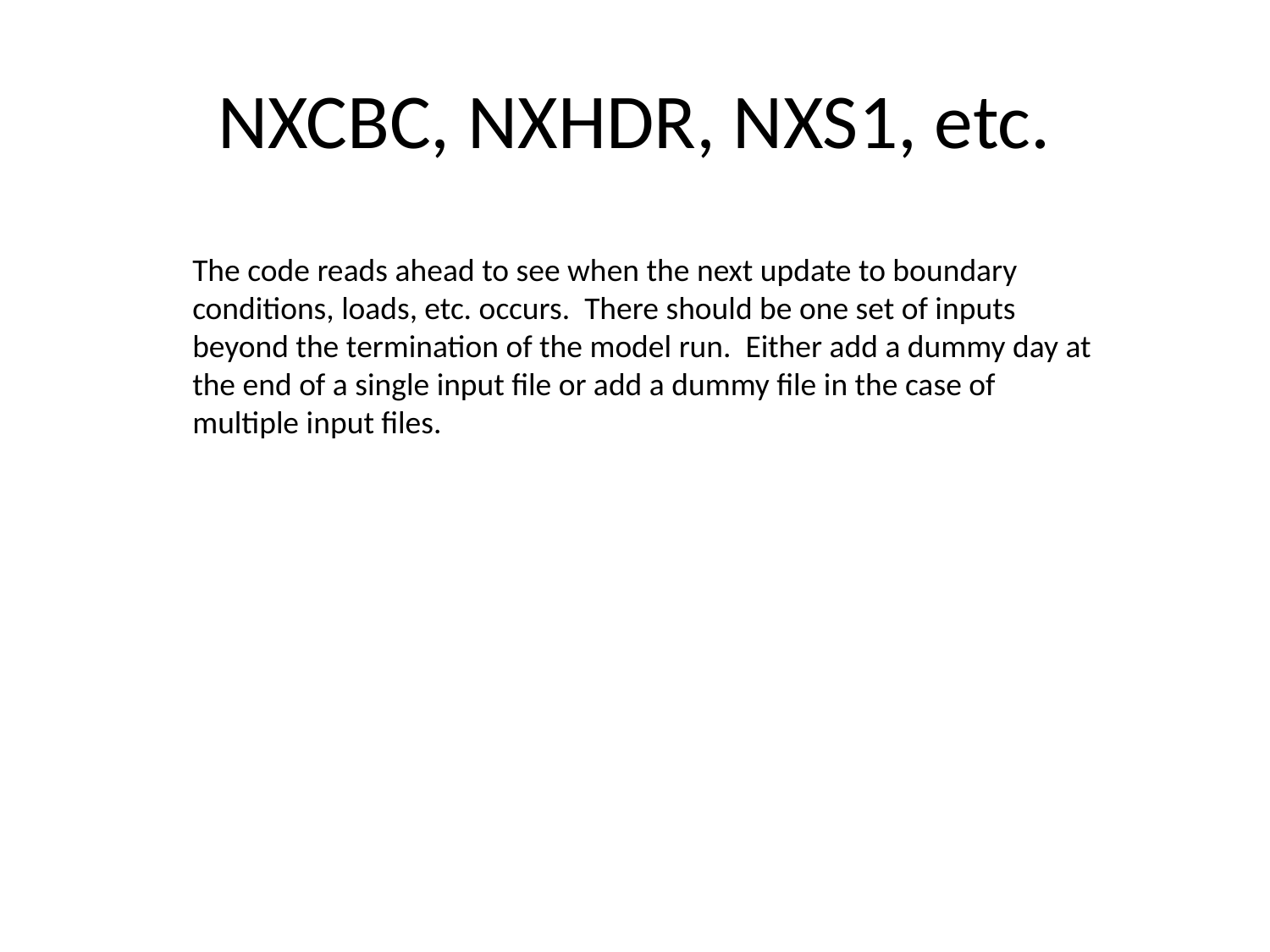

# NXCBC, NXHDR, NXS1, etc.
The code reads ahead to see when the next update to boundary conditions, loads, etc. occurs.  There should be one set of inputs beyond the termination of the model run.  Either add a dummy day at the end of a single input file or add a dummy file in the case of multiple input files.